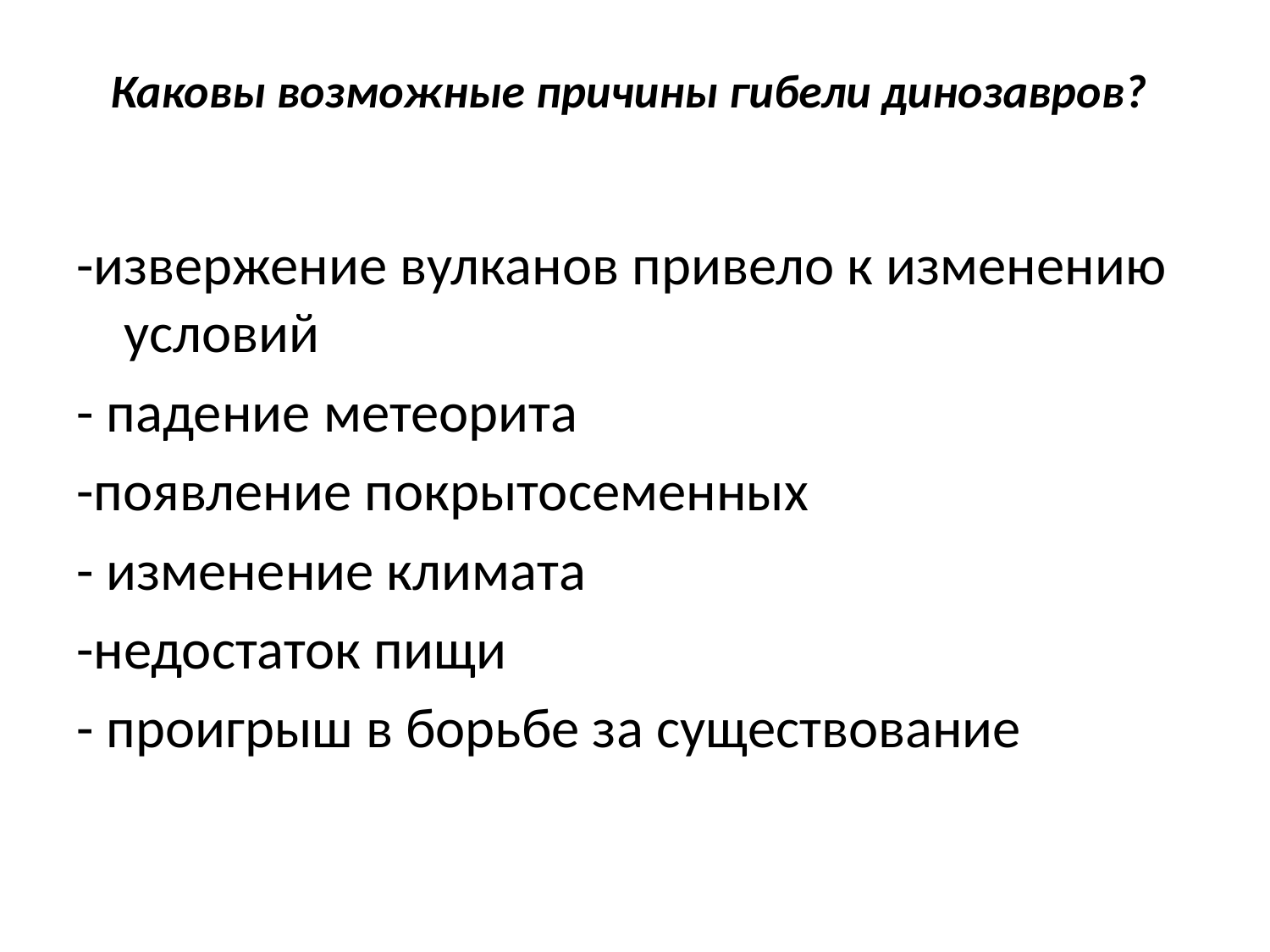

# Каковы возможные причины гибели динозавров?
-извержение вулканов привело к изменению условий
- падение метеорита
-появление покрытосеменных
- изменение климата
-недостаток пищи
- проигрыш в борьбе за существование